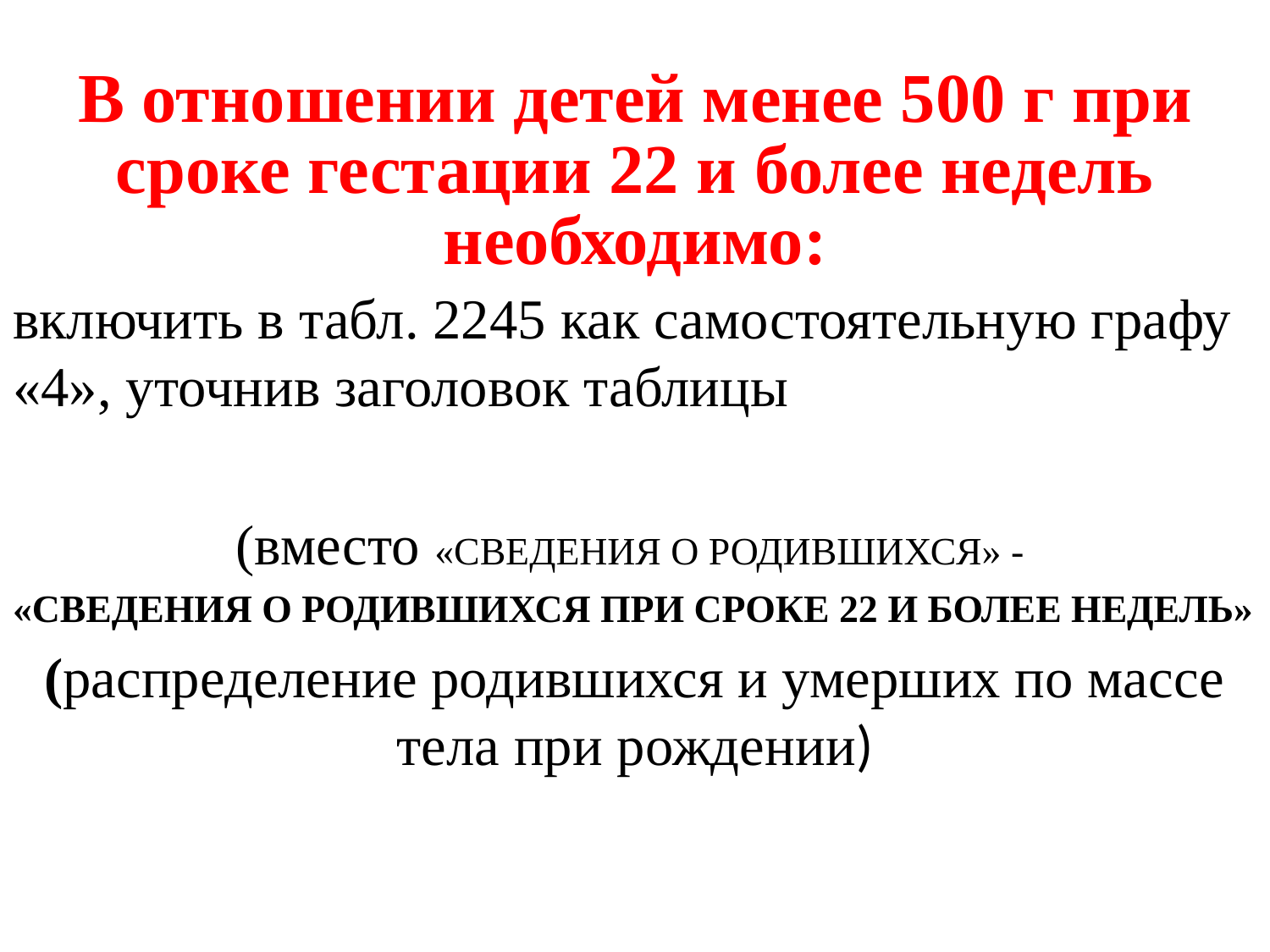

# В отношении детей менее 500 г при сроке гестации 22 и более недель необходимо:
включить в табл. 2245 как самостоятельную графу «4», уточнив заголовок таблицы

(вместо «СВЕДЕНИЯ О РОДИВШИХСЯ» -
«СВЕДЕНИЯ О РОДИВШИХСЯ ПРИ СРОКЕ 22 И БОЛЕЕ НЕДЕЛЬ»
(распределение родившихся и умерших по массе тела при рождении)